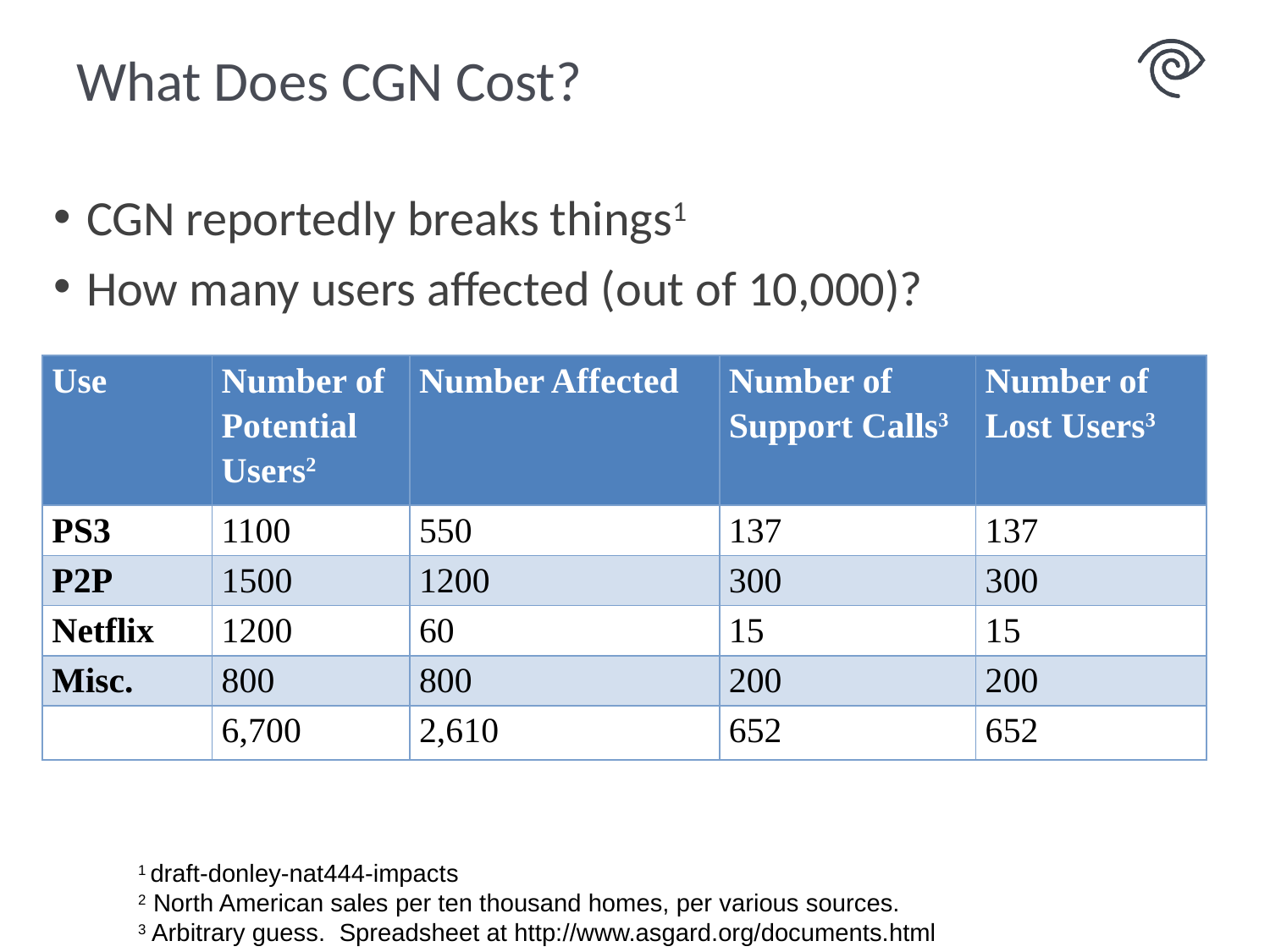

# What Does CGN Cost?
CGN reportedly breaks things1
How many users affected (out of 10,000)?
| Use | Number of Potential Users2 | Number Affected | Number of Support Calls3 | Number of Lost Users3 |
| --- | --- | --- | --- | --- |
| PS3 | 1100 | 550 | 137 | 137 |
| P2P | 1500 | 1200 | 300 | 300 |
| Netflix | 1200 | 60 | 15 | 15 |
| Misc. | 800 | 800 | 200 | 200 |
|  | 6,700 | 2,610 | 652 | 652 |
1 draft-donley-nat444-impacts
2 North American sales per ten thousand homes, per various sources.
3 Arbitrary guess.  Spreadsheet at http://www.asgard.org/documents.html